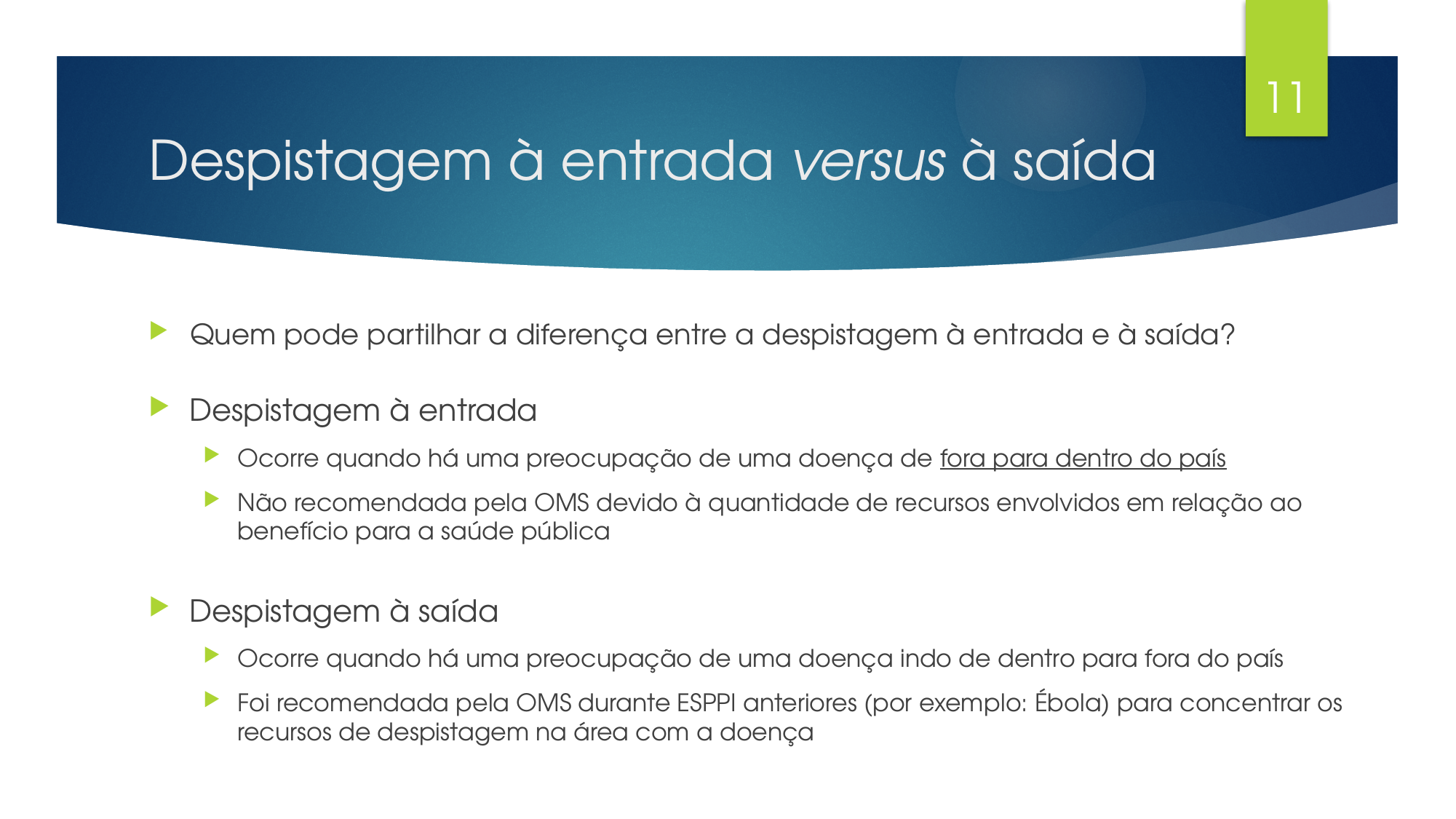

11
# Despistagem à entrada versus à saída
Quem pode partilhar a diferença entre a despistagem à entrada e à saída?
Despistagem à entrada
Ocorre quando há uma preocupação de uma doença de fora para dentro do país
Não recomendada pela OMS devido à quantidade de recursos envolvidos em relação ao benefício para a saúde pública
Despistagem à saída
Ocorre quando há uma preocupação de uma doença indo de dentro para fora do país
Foi recomendada pela OMS durante ESPPI anteriores (por exemplo: Ébola) para concentrar os recursos de despistagem na área com a doença